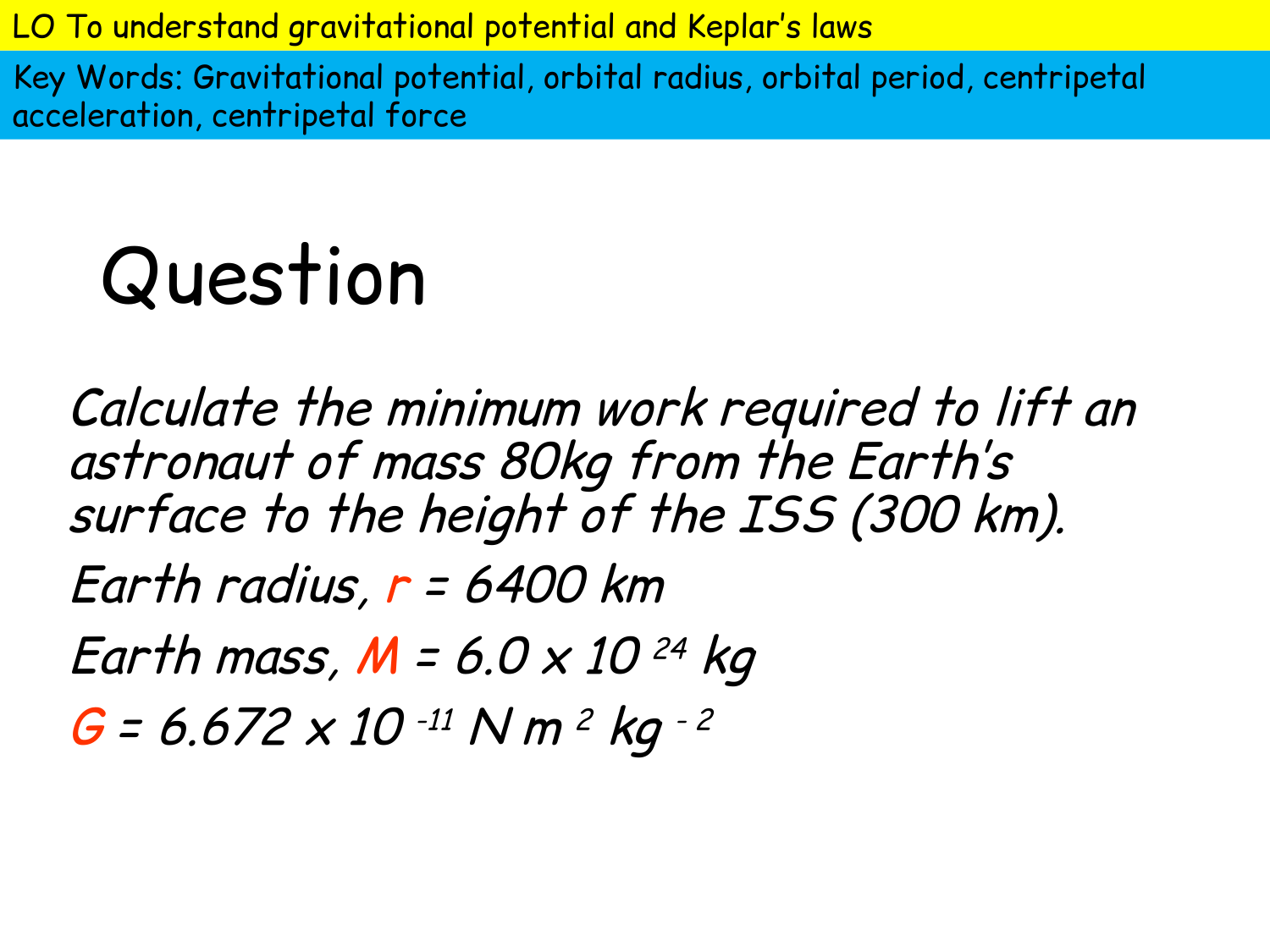

# Question
Calculate the minimum work required to lift an astronaut of mass 80kg from the Earth’s surface to the height of the ISS (300 km).
Earth radius, r = 6400 km
Earth mass, M = 6.0 x 10 24 kg
G = 6.672 x 10 -11 N m 2 kg - 2